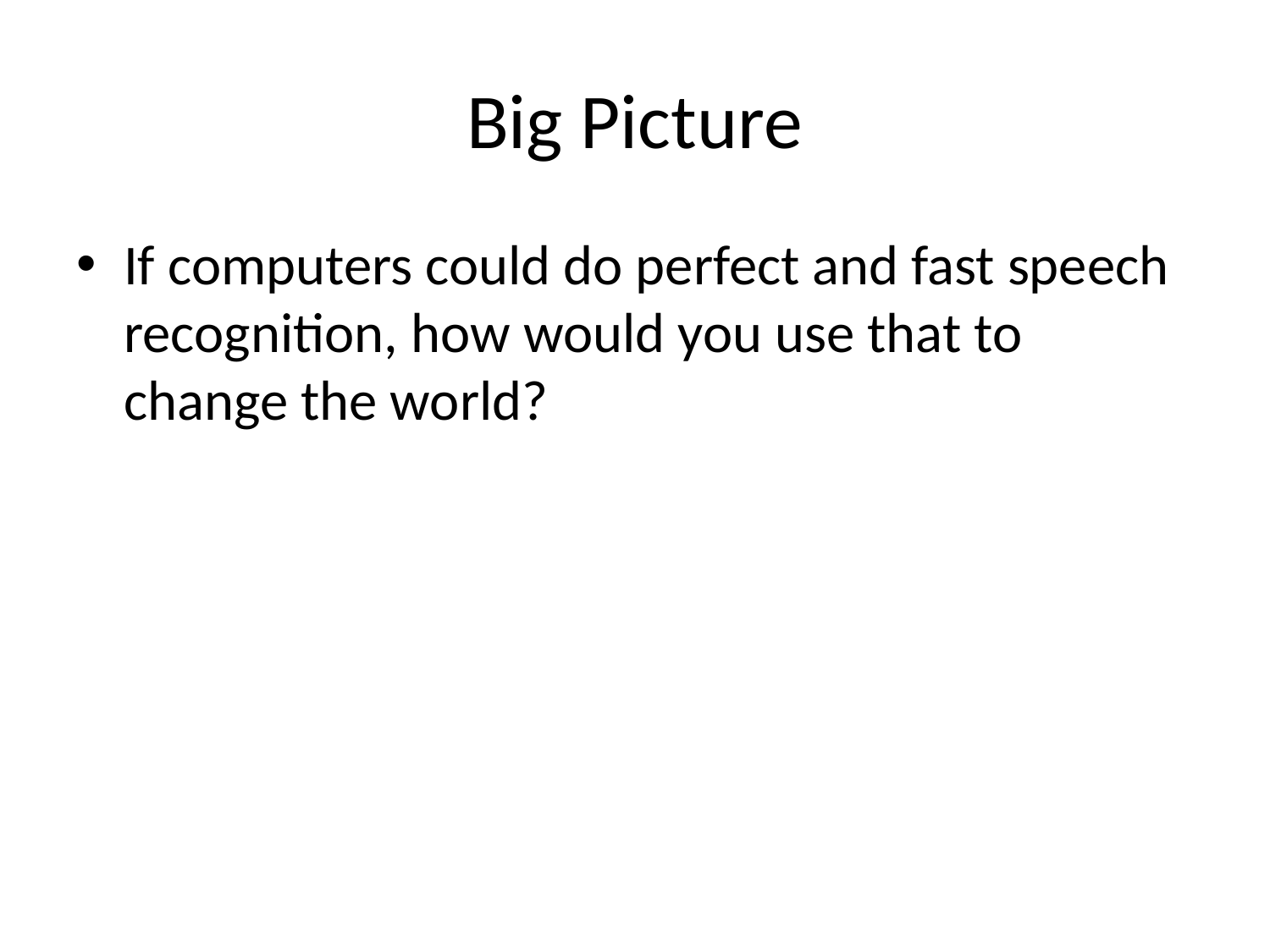

# Big Picture
If computers could do perfect and fast speech recognition, how would you use that to change the world?